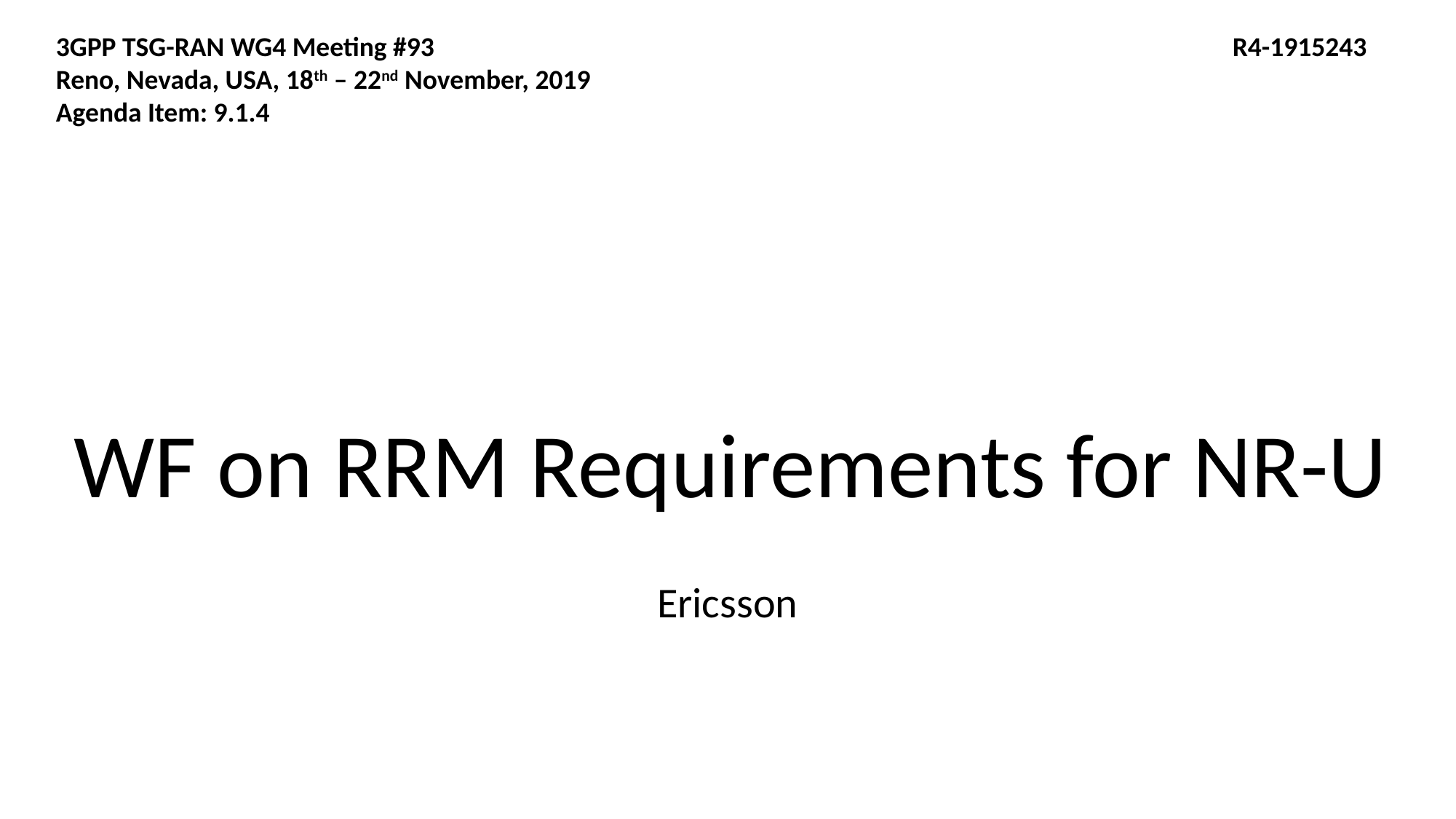

3GPP TSG-RAN WG4 Meeting #93	                                                                                                                        R4-1915243
Reno, Nevada, USA, 18th – 22nd November, 2019
Agenda Item: 9.1.4
# WF on RRM Requirements for NR-U
Ericsson